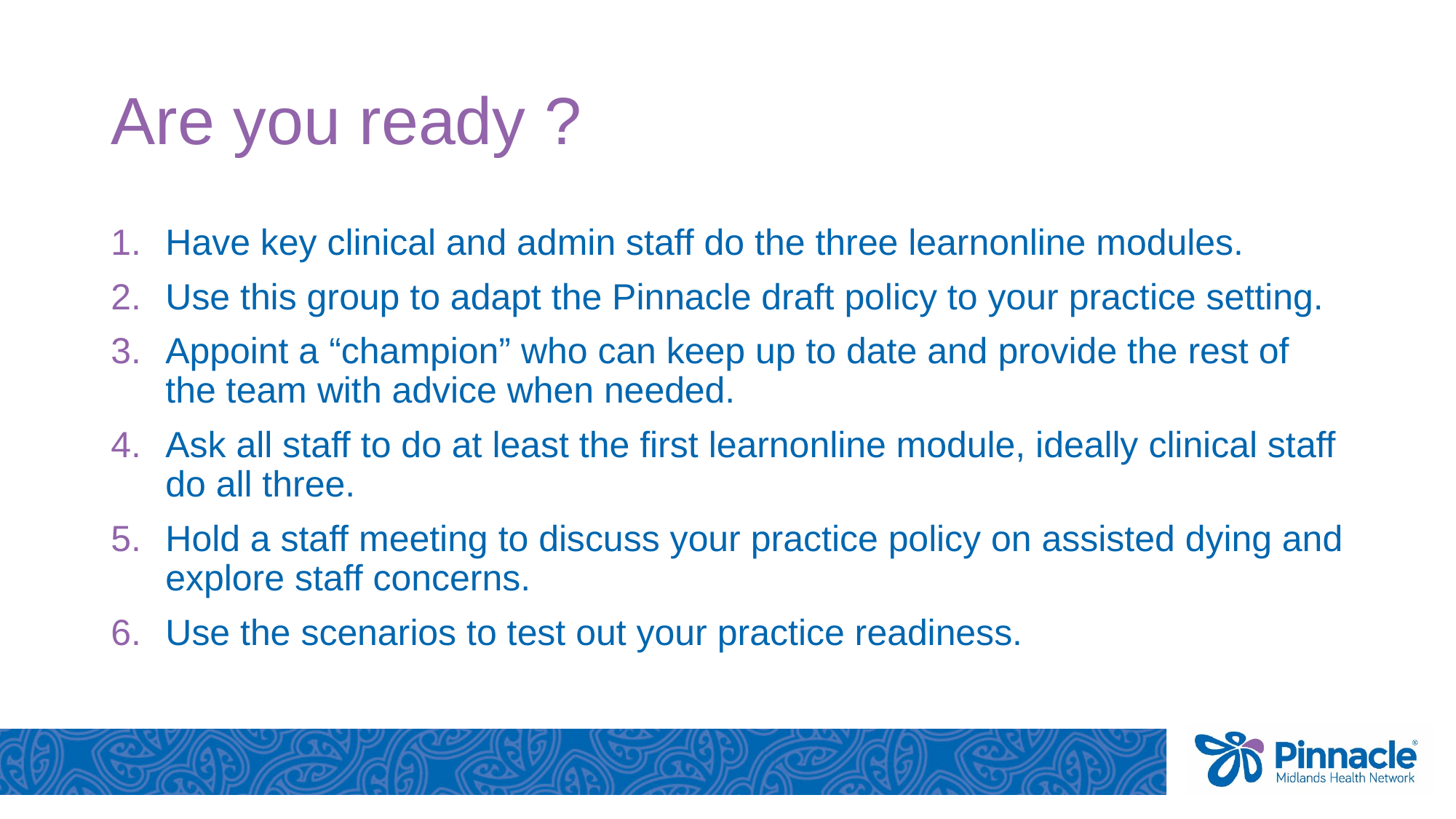

# Are you ready ?
Have key clinical and admin staff do the three learnonline modules.
Use this group to adapt the Pinnacle draft policy to your practice setting.
Appoint a “champion” who can keep up to date and provide the rest of the team with advice when needed.
Ask all staff to do at least the first learnonline module, ideally clinical staff do all three.
Hold a staff meeting to discuss your practice policy on assisted dying and explore staff concerns.
Use the scenarios to test out your practice readiness.